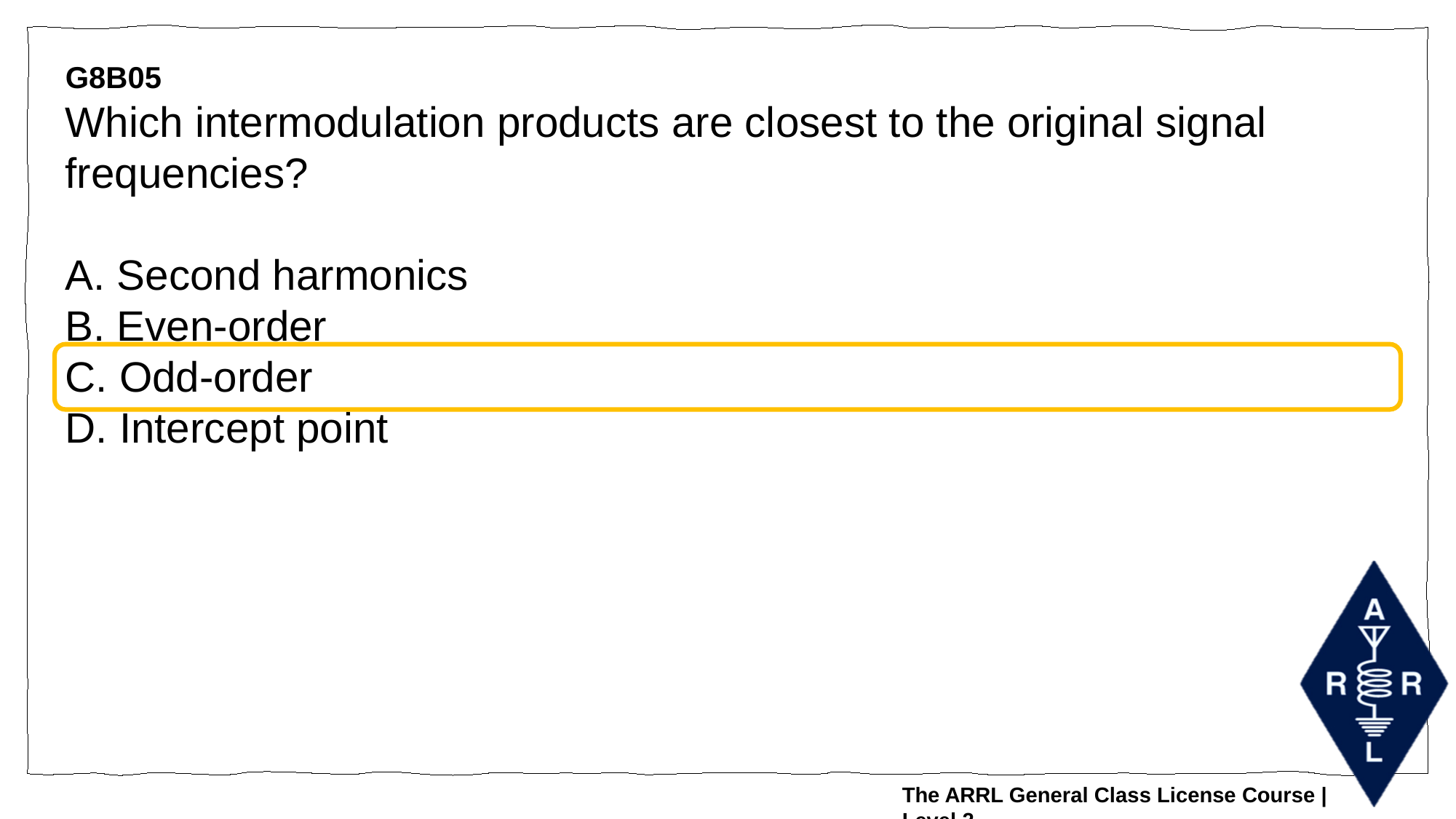

G8B05
Which intermodulation products are closest to the original signal frequencies?

A. Second harmonics
B. Even-order
C. Odd-order
D. Intercept point